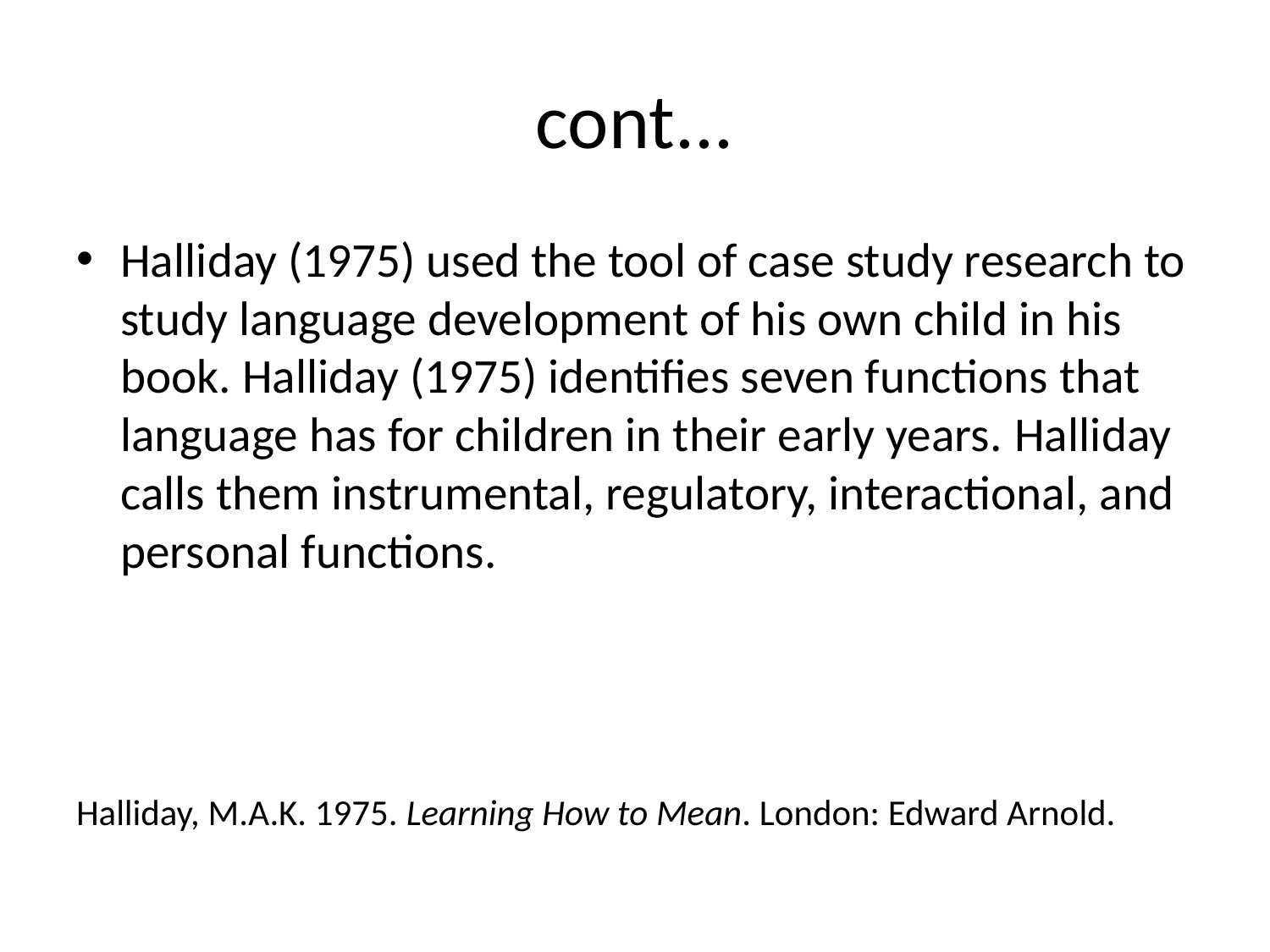

# cont...
Halliday (1975) used the tool of case study research to study language development of his own child in his book. Halliday (1975) identifies seven functions that language has for children in their early years. Halliday calls them instrumental, regulatory, interactional, and personal functions.

Halliday, M.A.K. 1975. Learning How to Mean. London: Edward Arnold.